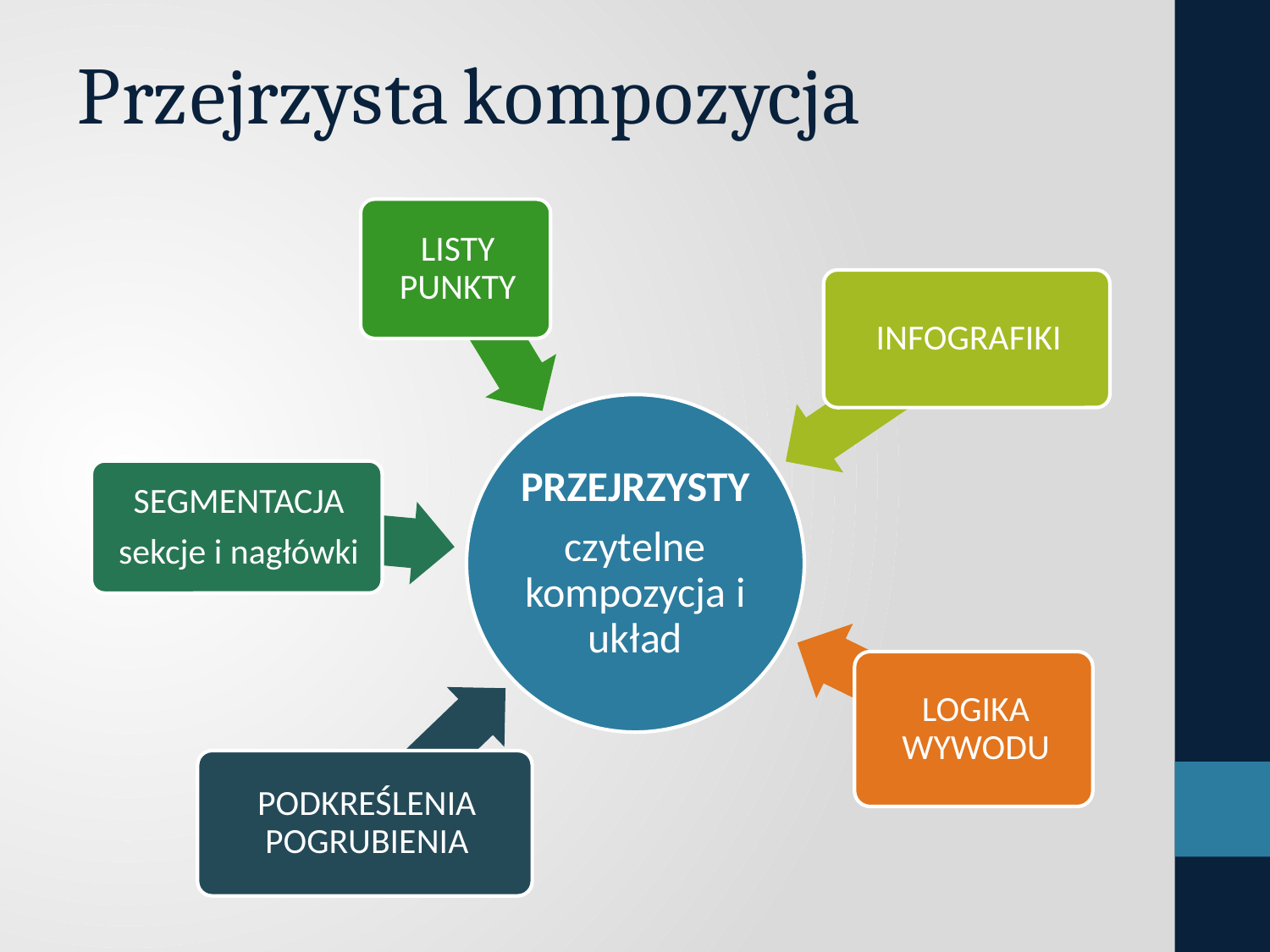

# Przejrzysta kompozycja
PRZEJRZYSTY
czytelne kompozycja i układ
PODKREŚLENIA POGRUBIENIA
SEGMENTACJA
sekcje i nagłówki
LISTY PUNKTY
INFOGRAFIKI
LOGIKA WYWODU